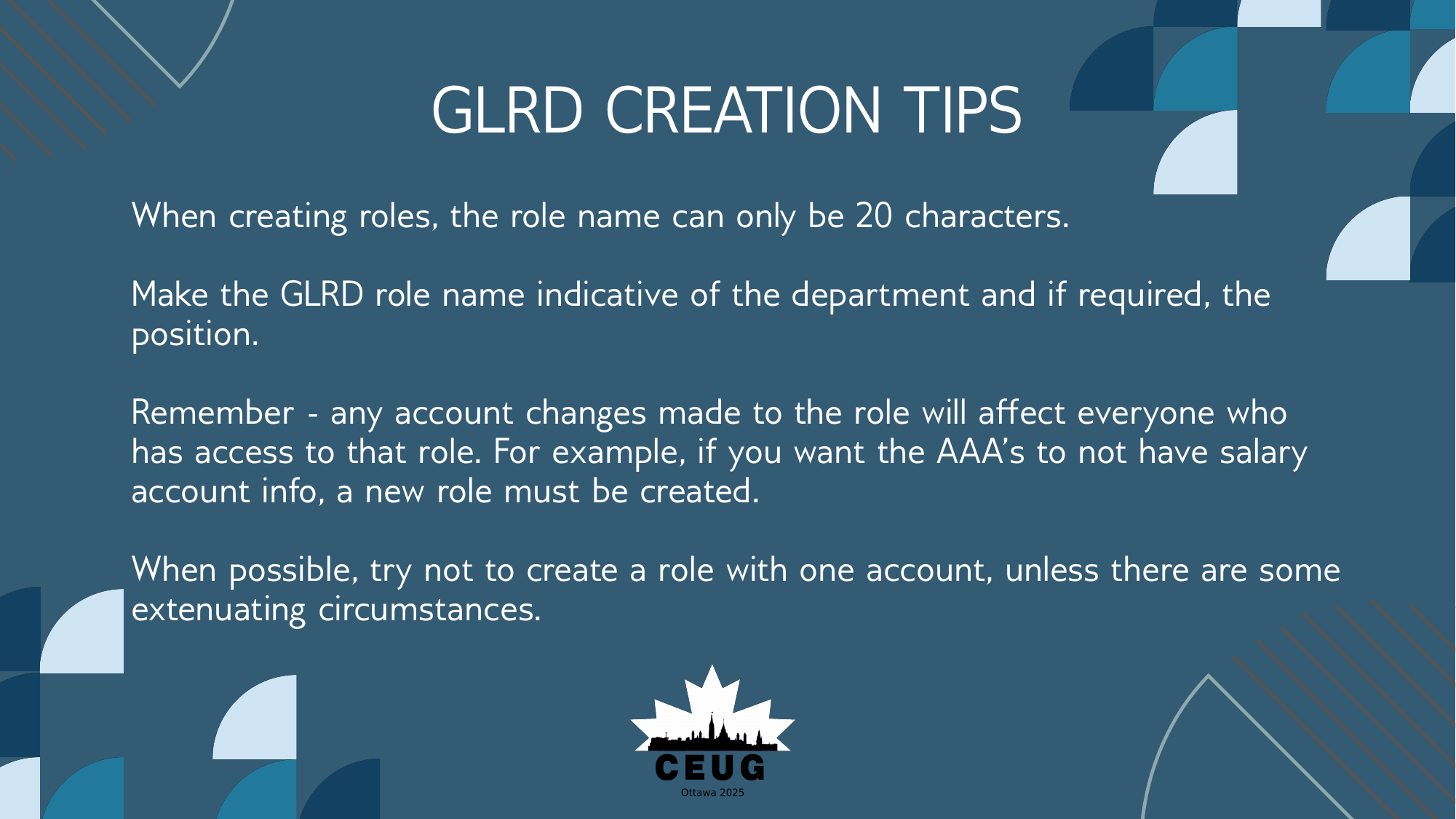

# GLRD CREATION TIPS
When creating roles, the role name can only be 20 characters.

Make the GLRD role name indicative of the department and if required, the position.

Remember - any account changes made to the role will affect everyone who has access to that role. For example, if you want the AAA’s to not have salary account info, a new role must be created.

When possible, try not to create a role with one account, unless there are some extenuating circumstances.